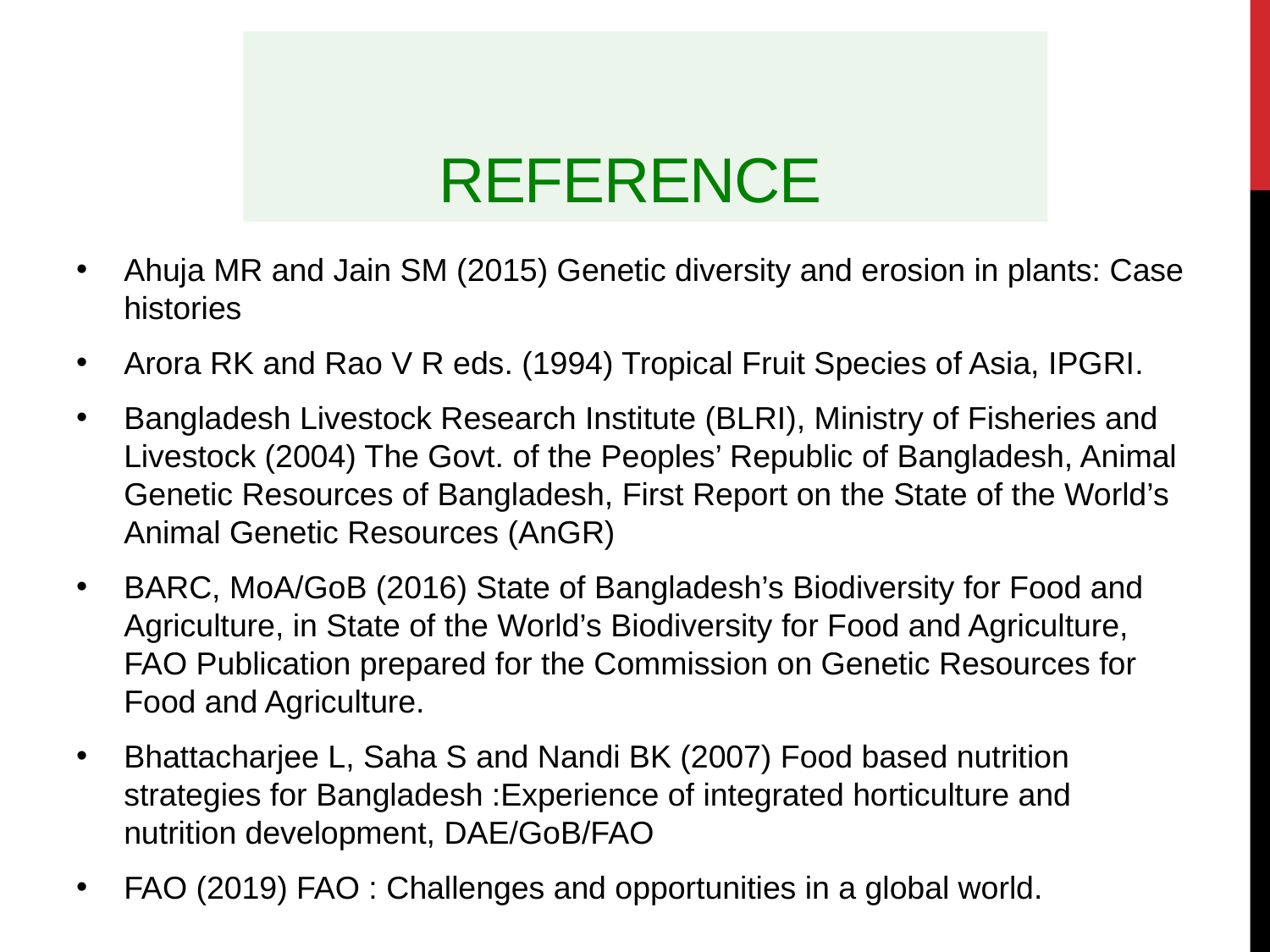

# Reference
Ahuja MR and Jain SM (2015) Genetic diversity and erosion in plants: Case histories
Arora RK and Rao V R eds. (1994) Tropical Fruit Species of Asia, IPGRI.
Bangladesh Livestock Research Institute (BLRI), Ministry of Fisheries and Livestock (2004) The Govt. of the Peoples’ Republic of Bangladesh, Animal Genetic Resources of Bangladesh, First Report on the State of the World’s Animal Genetic Resources (AnGR)
BARC, MoA/GoB (2016) State of Bangladesh’s Biodiversity for Food and Agriculture, in State of the World’s Biodiversity for Food and Agriculture, FAO Publication prepared for the Commission on Genetic Resources for Food and Agriculture.
Bhattacharjee L, Saha S and Nandi BK (2007) Food based nutrition strategies for Bangladesh :Experience of integrated horticulture and nutrition development, DAE/GoB/FAO
FAO (2019) FAO : Challenges and opportunities in a global world.